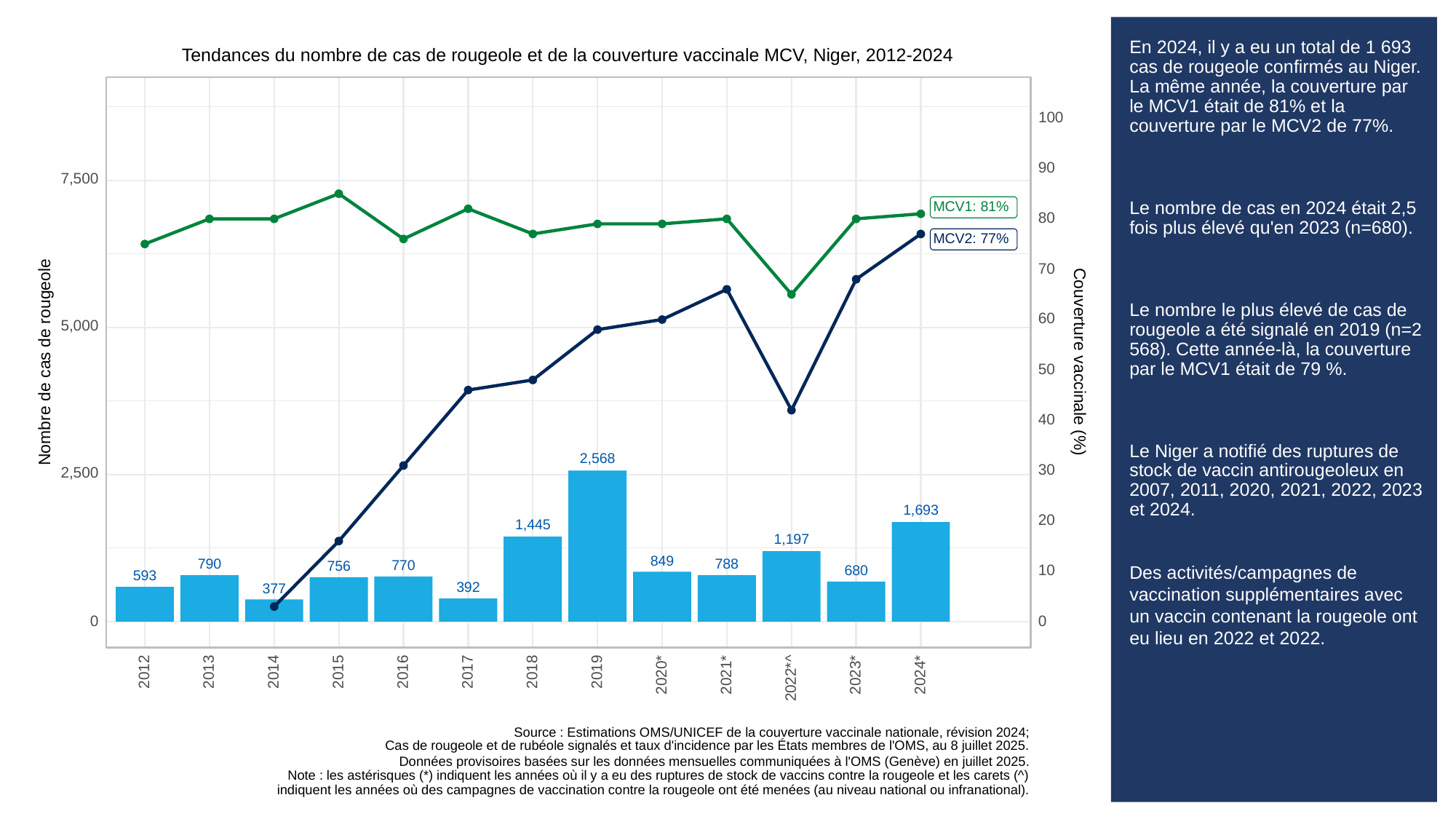

# En 2024, il y a eu un total de 1 693 cas de rougeole confirmés au Niger. La même année, la couverture par le MCV1 était de 81% et la couverture par le MCV2 de 77%.

Le nombre de cas en 2024 était 2,5 fois plus élevé qu'en 2023 (n=680).

Le nombre le plus élevé de cas de rougeole a été signalé en 2019 (n=2 568). Cette année-là, la couverture par le MCV1 était de 79 %.

Le Niger a notifié des ruptures de stock de vaccin antirougeoleux en 2007, 2011, 2020, 2021, 2022, 2023 et 2024.

Des activités/campagnes de vaccination supplémentaires avec un vaccin contenant la rougeole ont eu lieu en 2022 et 2022.

Tendances du nombre de cas de rougeole et de la couverture vaccinale MCV, Niger, 2012-2024

100
90
7,500

MCV1: 81%

80

MCV2: 77%

70

60

5,000

Couverture vaccinale (%)
Nombre de cas de rougeole
50

40
2,568

30
2,500

1,693
20
1,445

1,197

849
790
788
770
756
10
680
593

392
377

0
0

2013
2012
2014
2015
2016
2017
2018
2019
2023*
2020*
2021*
2024*
2022*^
Source : Estimations OMS/UNICEF de la couverture vaccinale nationale, révision 2024;
Cas de rougeole et de rubéole signalés et taux d'incidence par les États membres de l'OMS, au 8 juillet 2025.
Données provisoires basées sur les données mensuelles communiquées à l'OMS (Genève) en juillet 2025.
Note : les astérisques (*) indiquent les années où il y a eu des ruptures de stock de vaccins contre la rougeole et les carets (^)
indiquent les années où des campagnes de vaccination contre la rougeole ont été menées (au niveau national ou infranational).